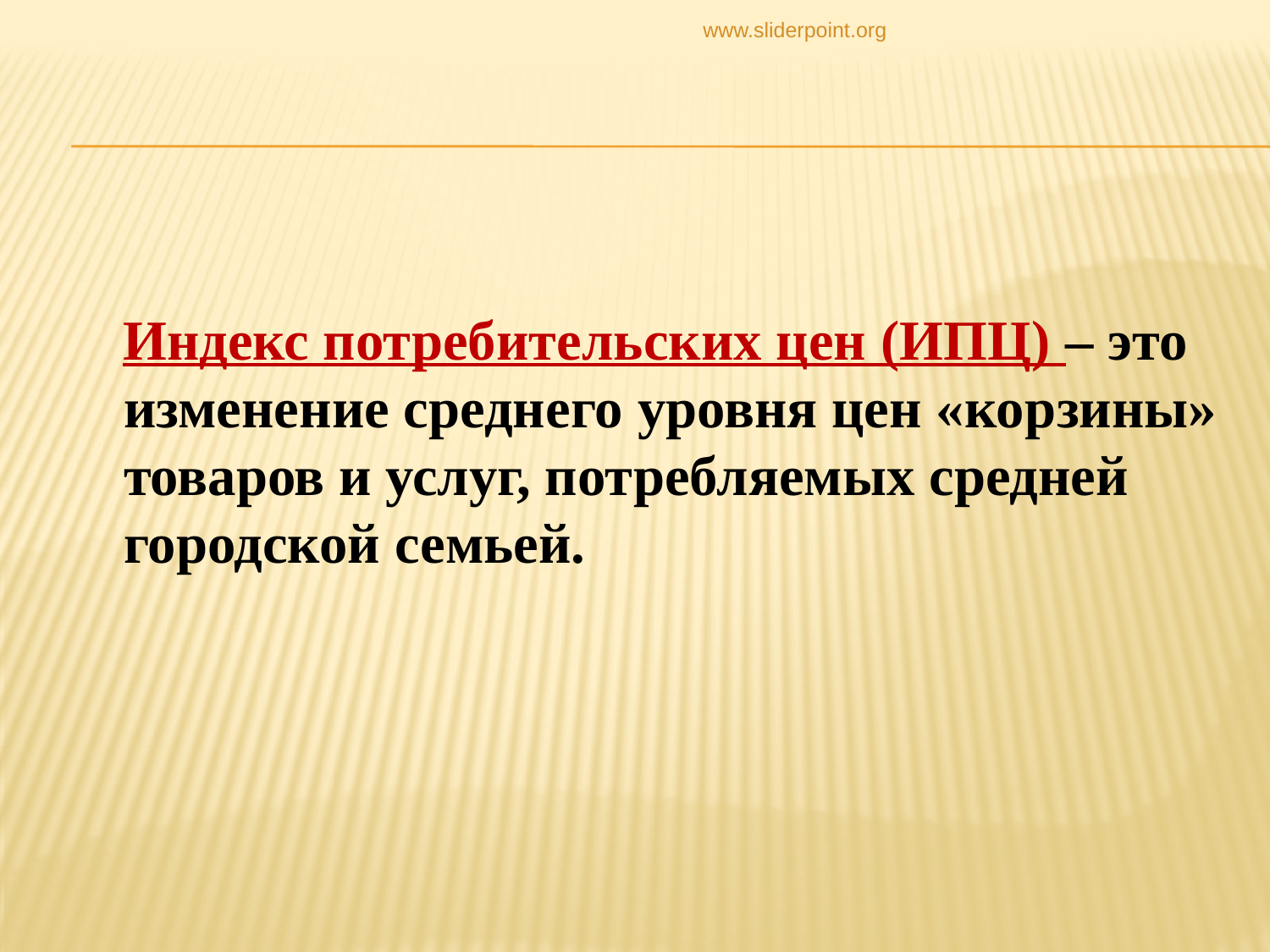

www.sliderpoint.org

   Индекс потребительских цен (ИПЦ) – это изменение среднего уровня цен «корзины» товаров и услуг, потребляемых средней городской семьей.